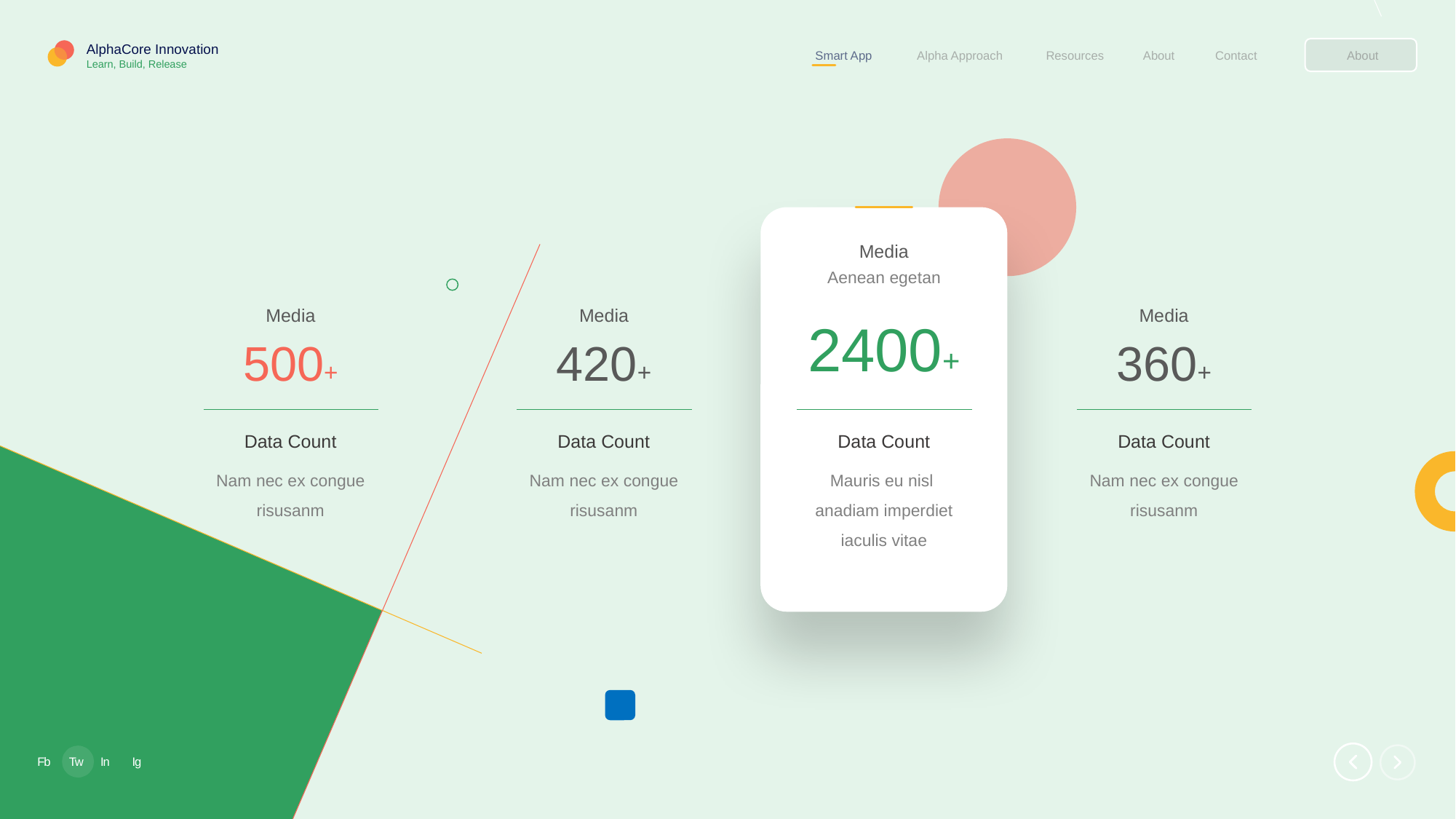

AlphaCore Innovation

Smart App
Alpha Approach
Resources
About
Contact
About
Learn, Build, Release

Media
Aenean egetan

Media
Media
Media
2400+
500+
420+
360+
Data Count
Data Count
Data Count
Data Count
Nam nec ex congue risusanm
Nam nec ex congue risusanm
Mauris eu nisl
anadiam imperdiet iaculis vitae
Nam nec ex congue risusanm

Fb
Tw
In
Ig